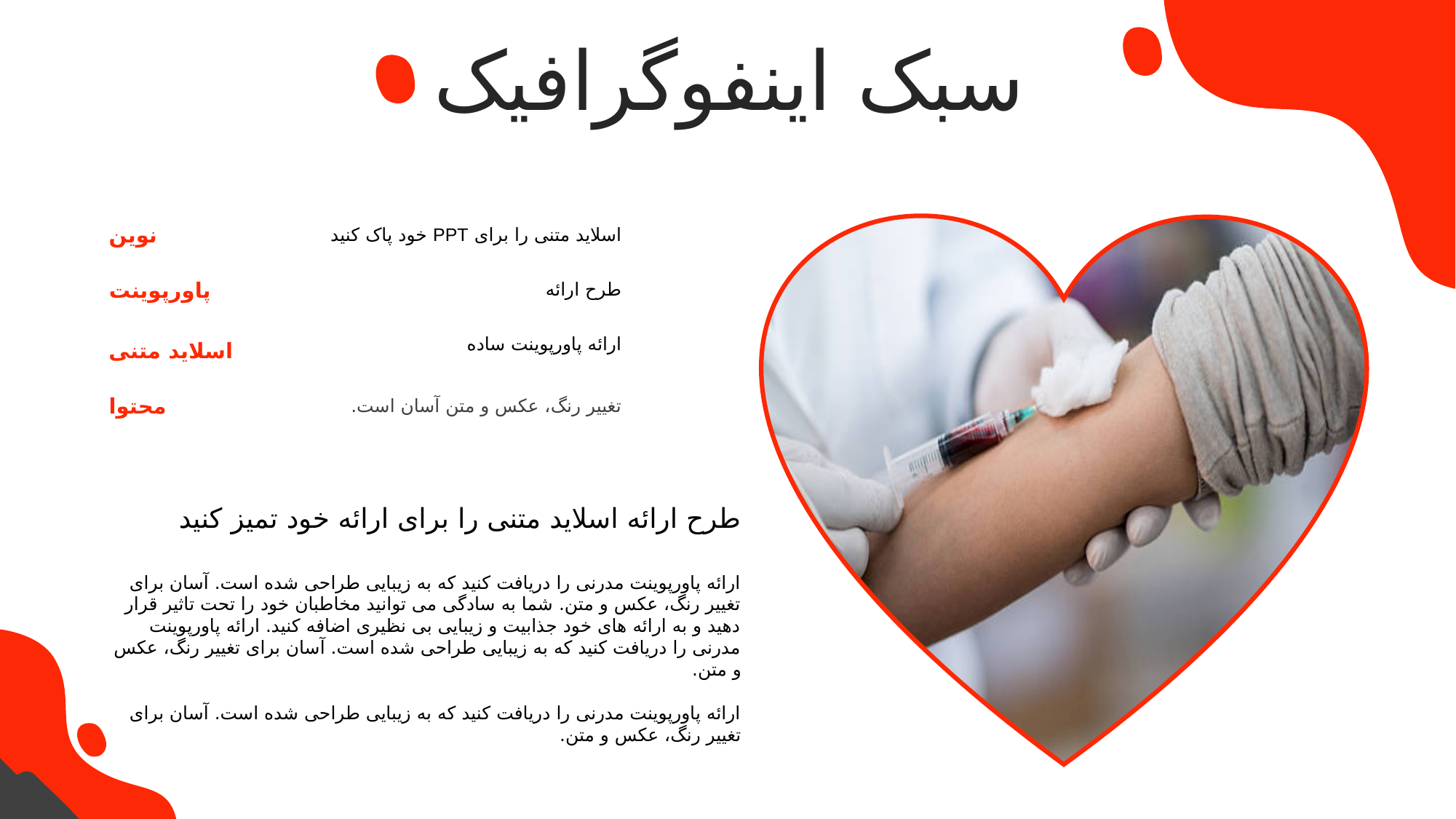

سبک اینفوگرافیک

نوین
اسلاید متنی را برای PPT خود پاک کنید

پاورپوینت
طرح ارائه
ارائه پاورپوینت ساده
اسلاید متنی
محتوا
تغییر رنگ، عکس و متن آسان است.
طرح ارائه اسلاید متنی را برای ارائه خود تمیز کنید
ارائه پاورپوینت مدرنی را دریافت کنید که به زیبایی طراحی شده است. آسان برای تغییر رنگ، عکس و متن. شما به سادگی می توانید مخاطبان خود را تحت تاثیر قرار دهید و به ارائه های خود جذابیت و زیبایی بی نظیری اضافه کنید. ارائه پاورپوینت مدرنی را دریافت کنید که به زیبایی طراحی شده است. آسان برای تغییر رنگ، عکس و متن.

ارائه پاورپوینت مدرنی را دریافت کنید که به زیبایی طراحی شده است. آسان برای تغییر رنگ، عکس و متن.